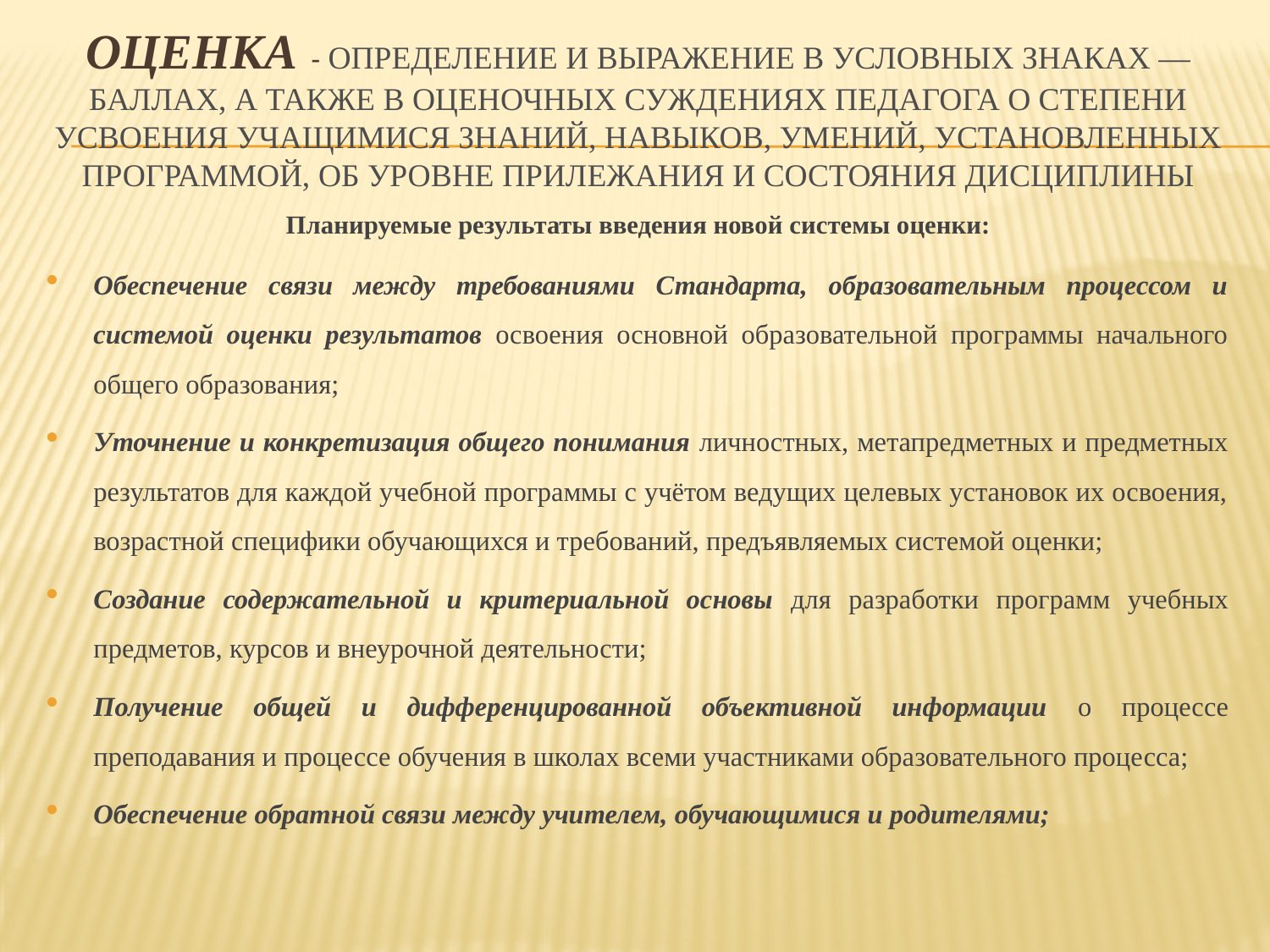

# Оценка  - определение и выражение в условных знаках — баллах, а также в оценочных суждениях педагога о степени усвоения учащимися знаний, навыков, умений, установленных программой, об уровне прилежания и состояния дисциплины
Планируемые результаты введения новой системы оценки:
Обеспечение связи между требованиями Стандарта, образовательным процессом и системой оценки результатов освоения основной образовательной программы начального общего образования;
Уточнение и конкретизация общего понимания личностных, метапредметных и предметных результатов для каждой учебной программы с учётом ведущих целевых установок их освоения, возрастной специфики обучающихся и требований, предъявляемых системой оценки;
Создание содержательной и критериальной основы для разработки программ учебных предметов, курсов и внеурочной деятельности;
Получение общей и дифференцированной объективной информации о процессе преподавания и процессе обучения в школах всеми участниками образовательного процесса;
Обеспечение обратной связи между учителем, обучающимися и родителями;